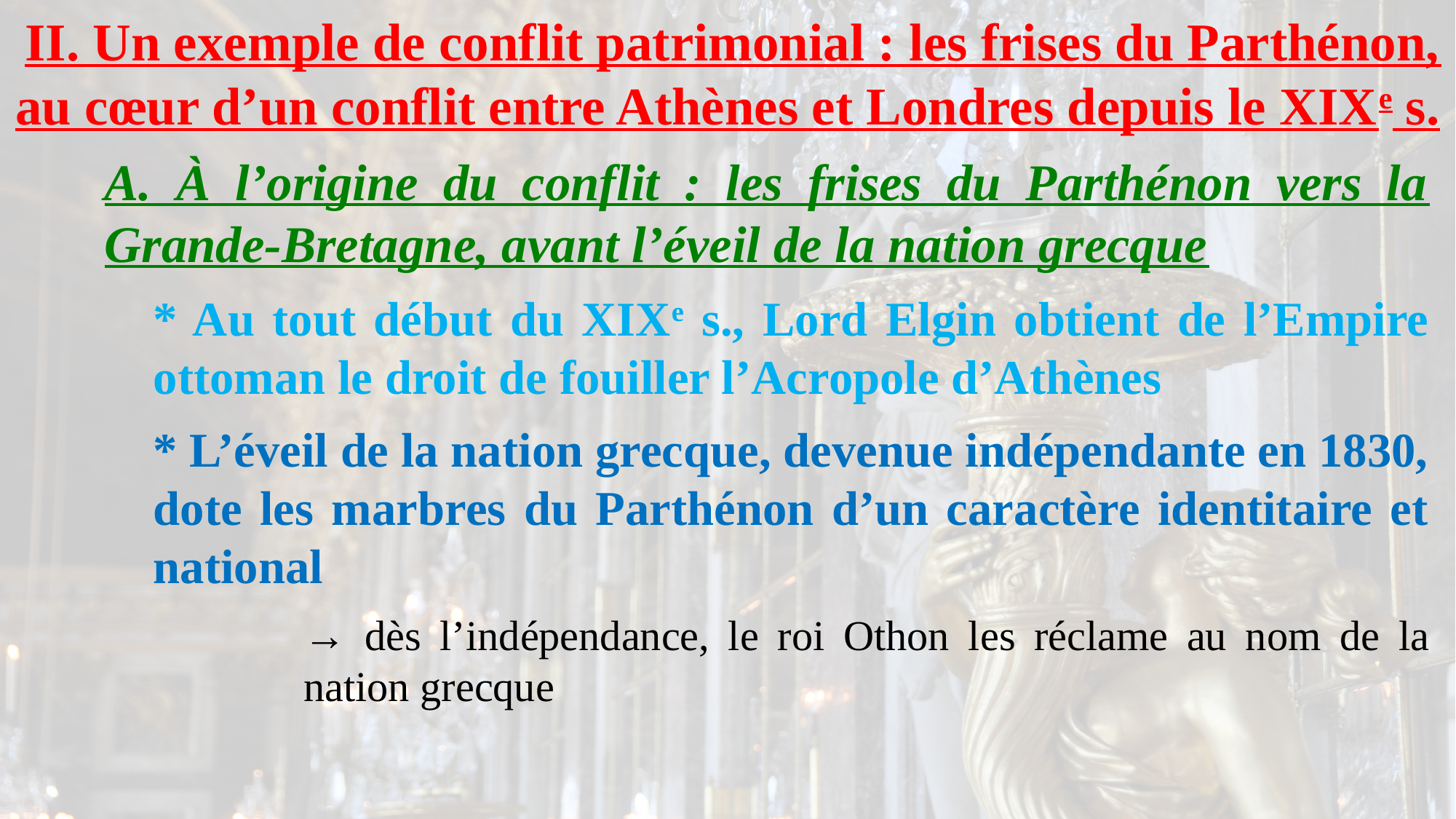

II. Un exemple de conflit patrimonial : les frises du Parthénon, au cœur d’un conflit entre Athènes et Londres depuis le XIXe s.
A. À l’origine du conflit : les frises du Parthénon vers la Grande-Bretagne, avant l’éveil de la nation grecque
* Au tout début du XIXe s., Lord Elgin obtient de l’Empire ottoman le droit de fouiller l’Acropole d’Athènes
* L’éveil de la nation grecque, devenue indépendante en 1830, dote les marbres du Parthénon d’un caractère identitaire et national
→ dès l’indépendance, le roi Othon les réclame au nom de la nation grecque